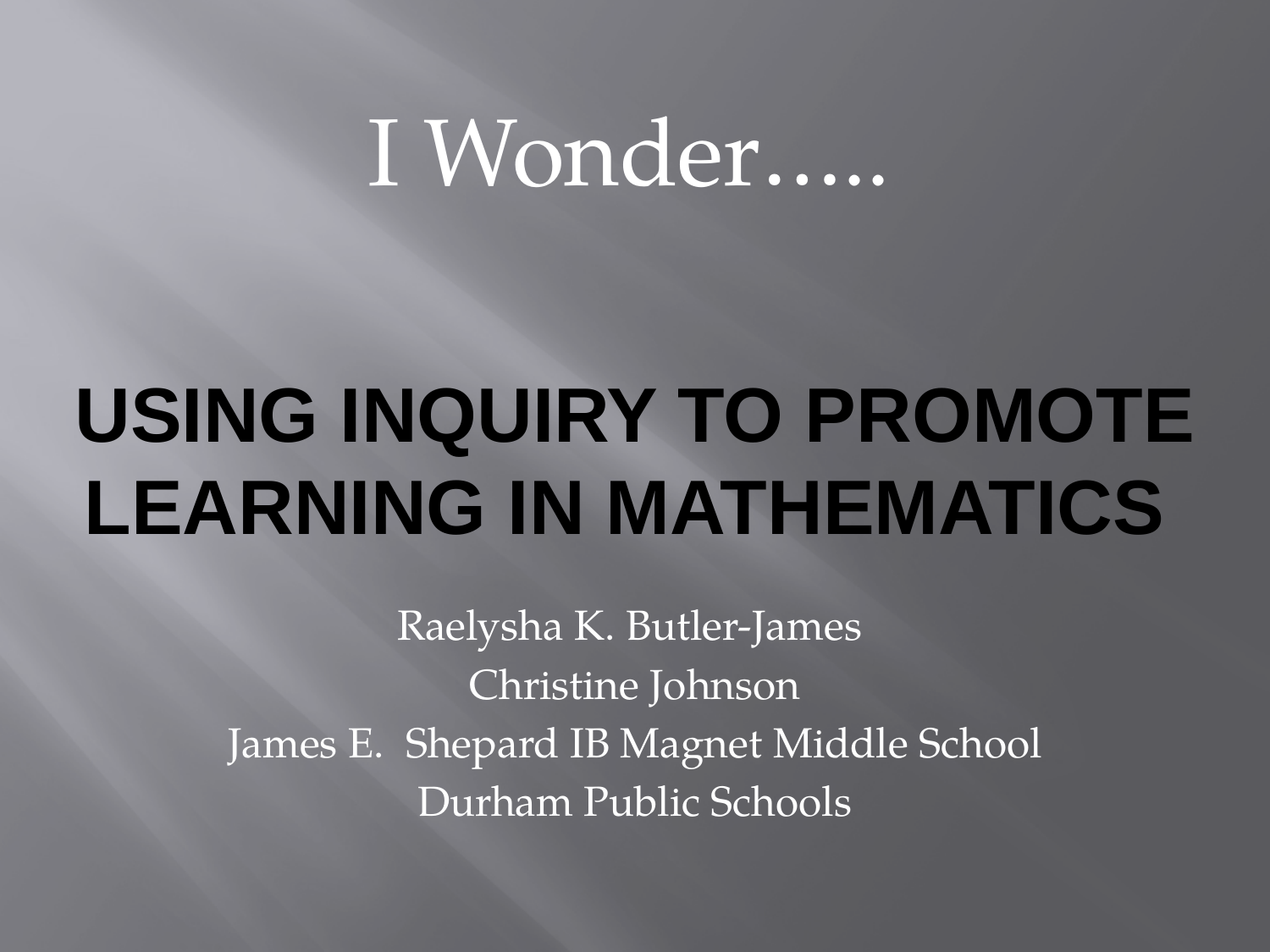

I Wonder…..

# Using Inquiry to Promote Learning in Mathematics
Raelysha K. Butler-James
Christine Johnson
James E.  Shepard IB Magnet Middle School
Durham Public Schools